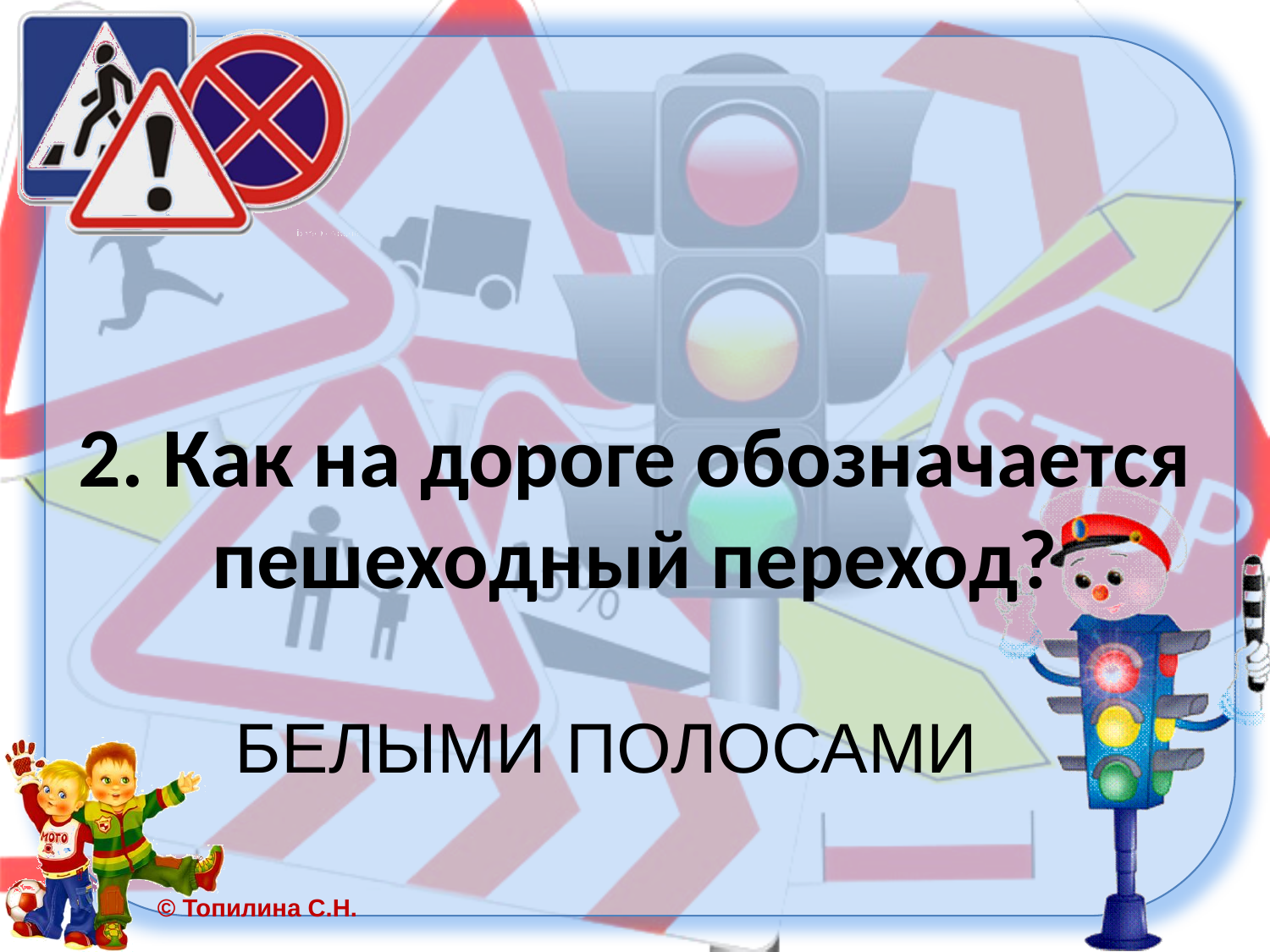

#
2. Как на дороге обозначается пешеходный переход?
БЕЛЫМИ ПОЛОСАМИ